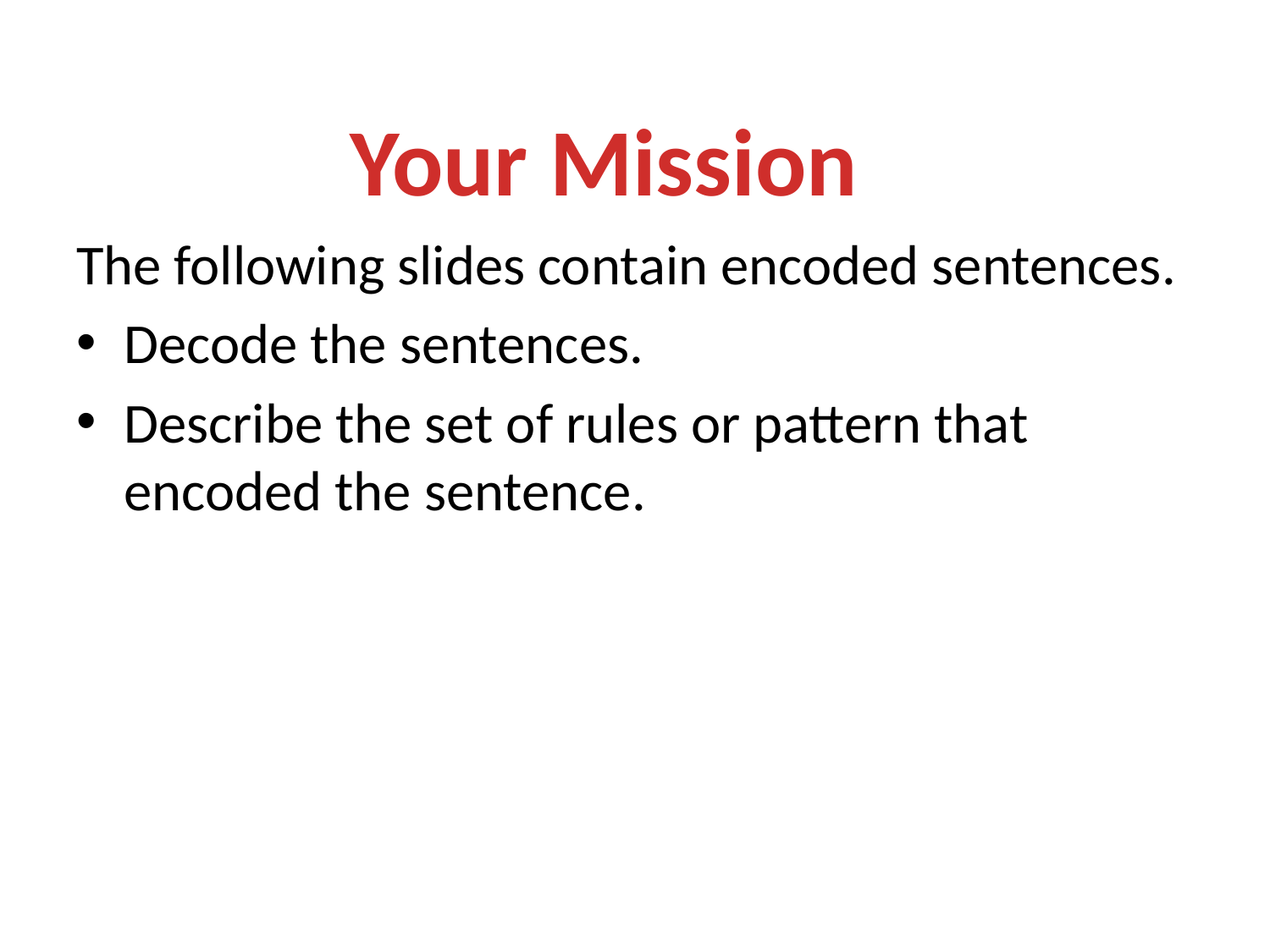

Your Mission
The following slides contain encoded sentences.
Decode the sentences.
Describe the set of rules or pattern that encoded the sentence.